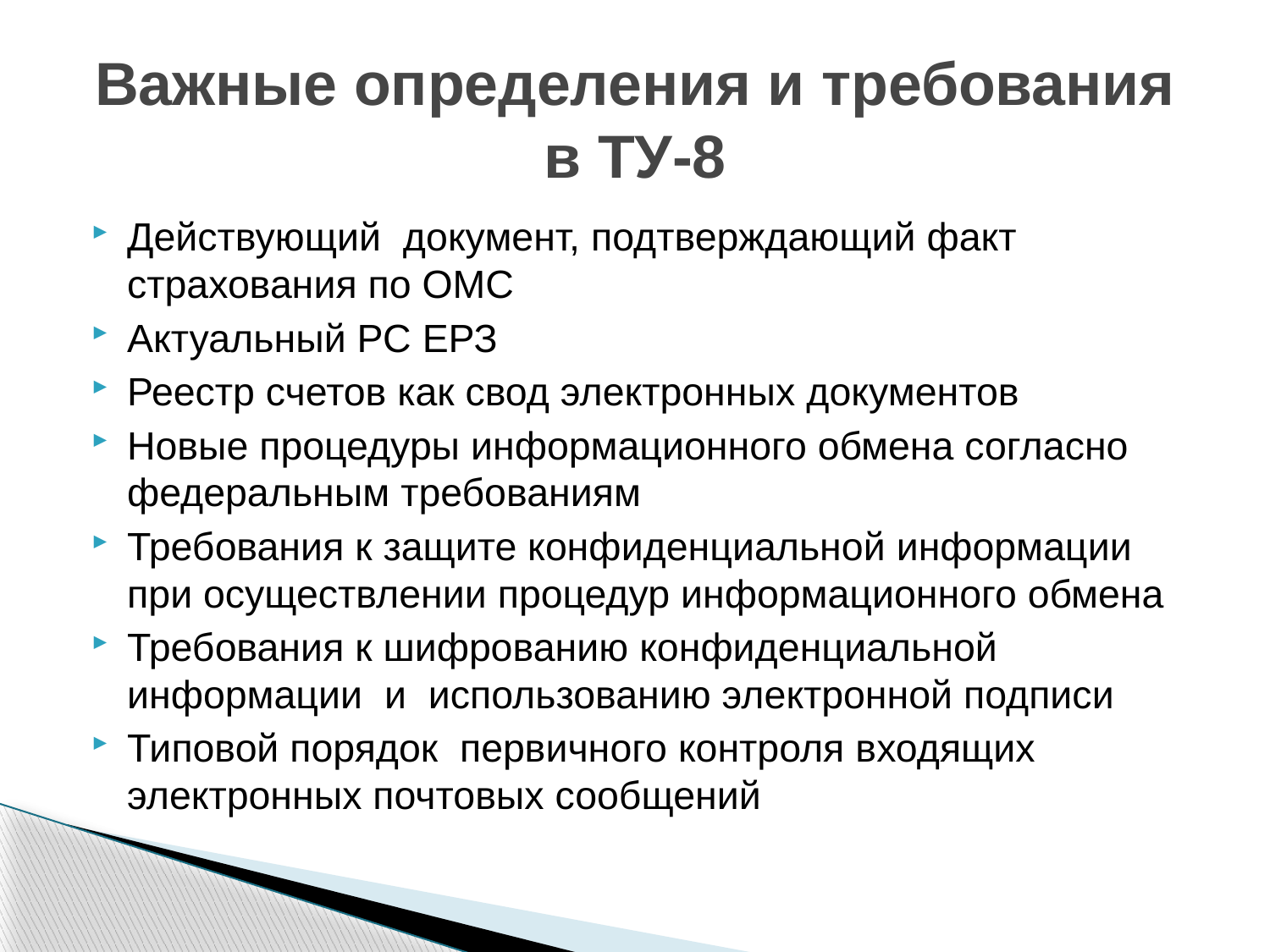

# Важные определения и требования в ТУ-8
Действующий  документ, подтверждающий факт страхования по ОМС
Актуальный РС ЕРЗ
Реестр счетов как свод электронных документов
Новые процедуры информационного обмена согласно федеральным требованиям
Требования к защите конфиденциальной информации при осуществлении процедур информационного обмена
Требования к шифрованию конфиденциальной информации  и  использованию электронной подписи
Типовой порядок  первичного контроля входящих электронных почтовых сообщений